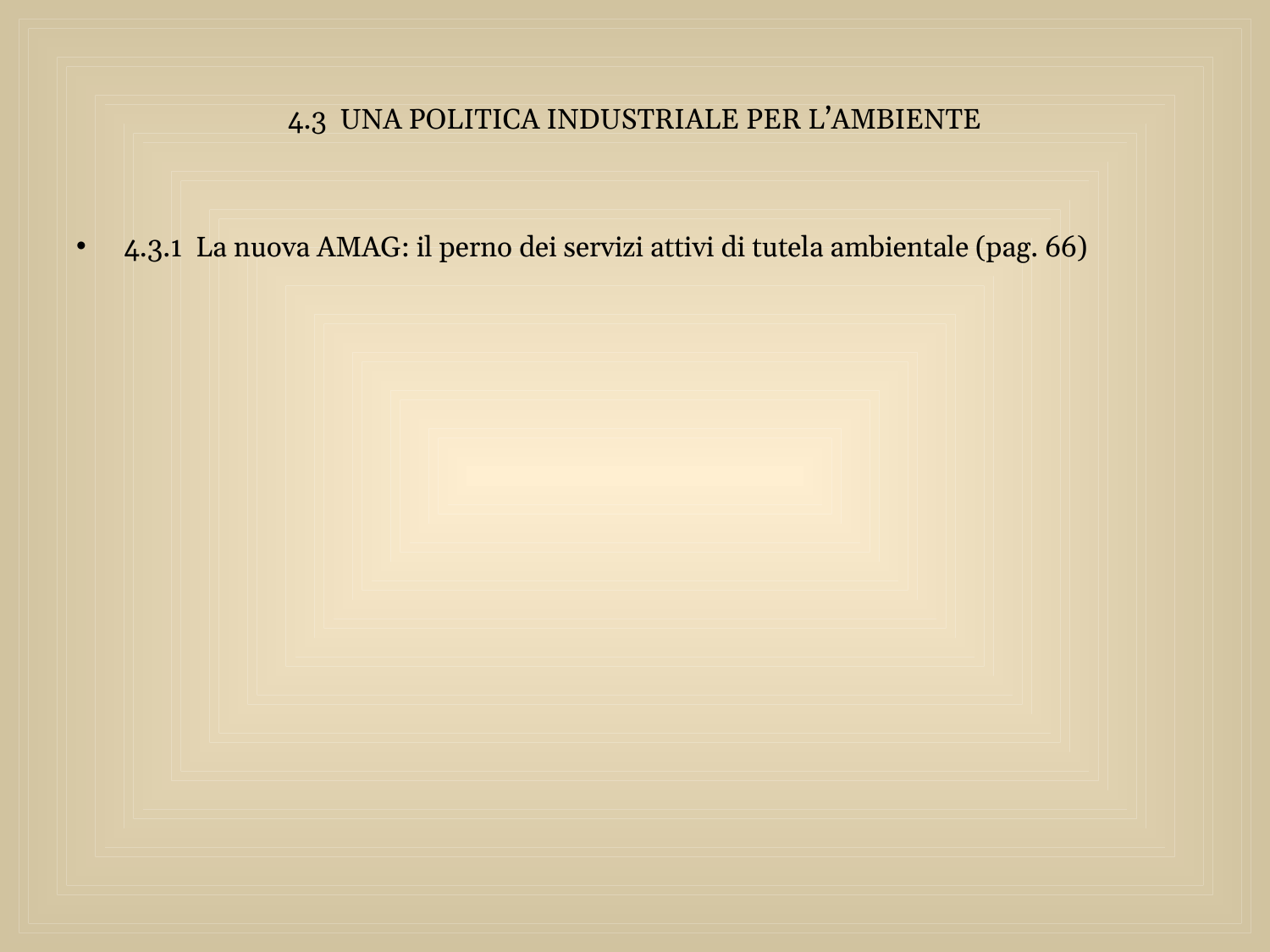

# 4.3  UNA POLITICA INDUSTRIALE PER L’AMBIENTE
4.3.1  La nuova AMAG: il perno dei servizi attivi di tutela ambientale (pag. 66)